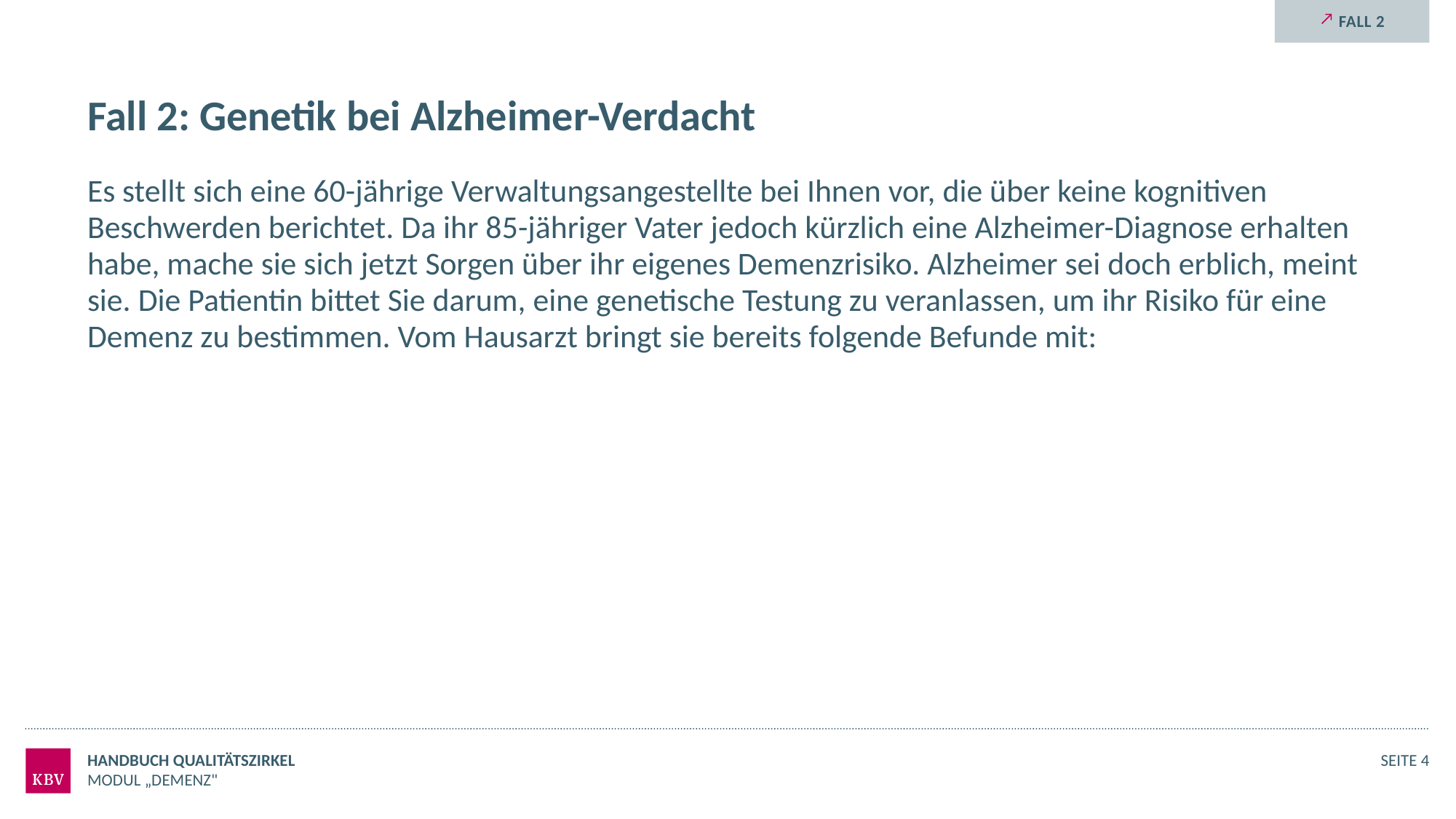

Fall 2
# Fall 2: Genetik bei Alzheimer-Verdacht
Es stellt sich eine 60-jährige Verwaltungsangestellte bei Ihnen vor, die über keine kognitiven Beschwerden berichtet. Da ihr 85-jähriger Vater jedoch kürzlich eine Alzheimer-Diagnose erhalten habe, mache sie sich jetzt Sorgen über ihr eigenes Demenzrisiko. Alzheimer sei doch erblich, meint sie. Die Patientin bittet Sie darum, eine genetische Testung zu veranlassen, um ihr Risiko für eine Demenz zu bestimmen. Vom Hausarzt bringt sie bereits folgende Befunde mit:

Handbuch Qualitätszirkel

Seite 4
Modul „Demenz"